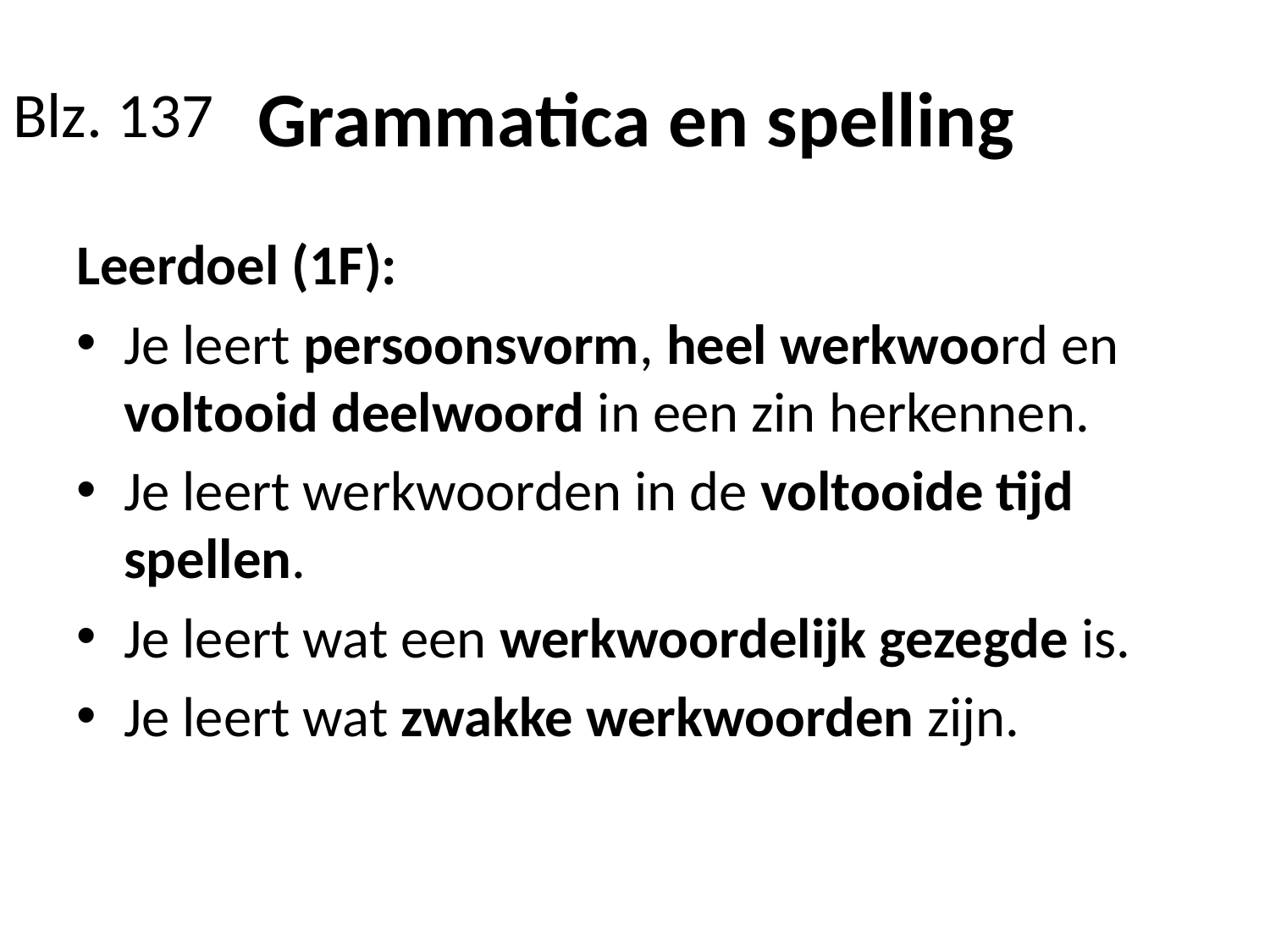

# Blz. 137
Grammatica en spelling
Leerdoel (1F):
Je leert persoonsvorm, heel werkwoord en voltooid deelwoord in een zin herkennen.
Je leert werkwoorden in de voltooide tijd spellen.
Je leert wat een werkwoordelijk gezegde is.
Je leert wat zwakke werkwoorden zijn.